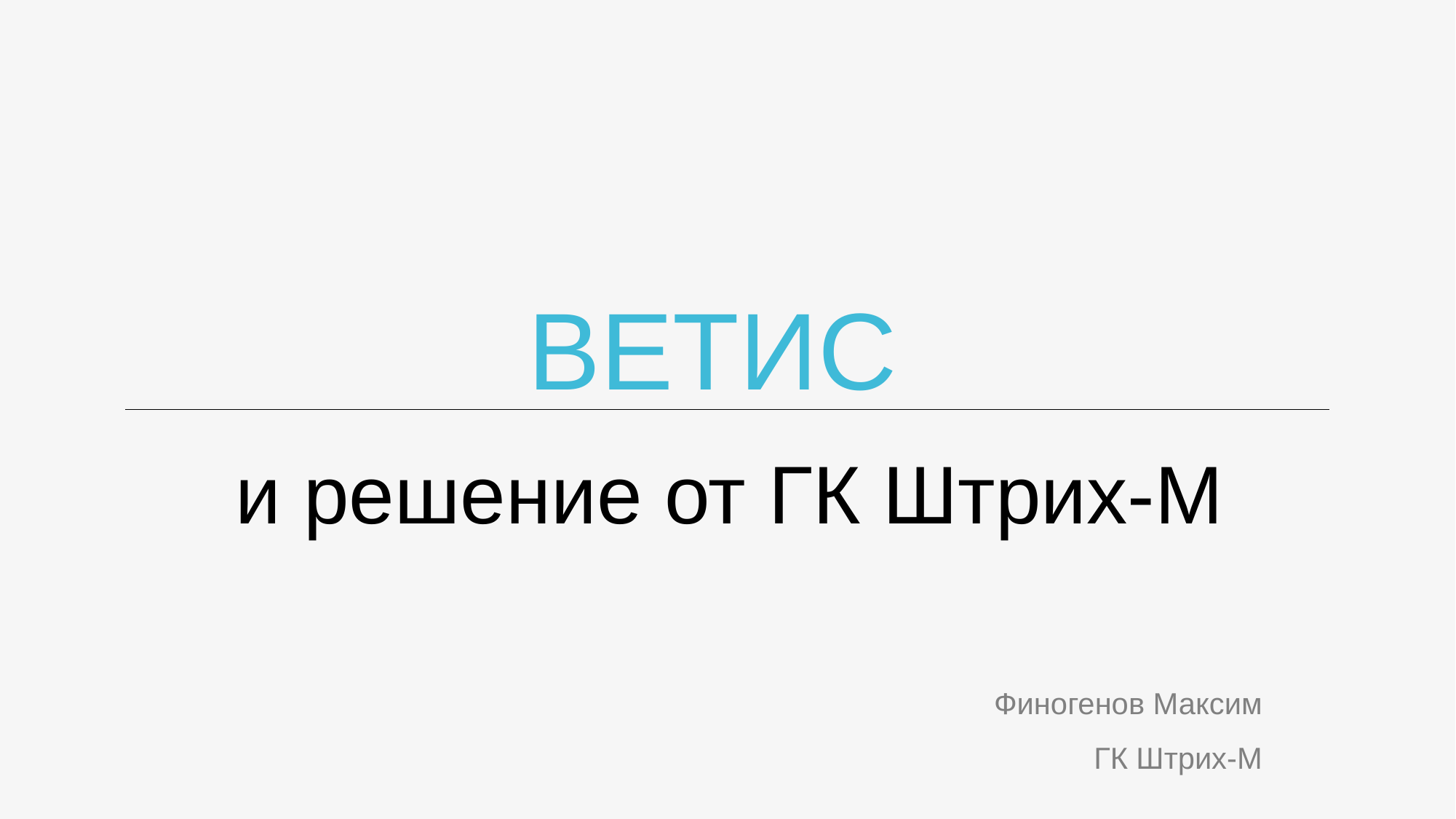

# ВЕТИС
и решение от ГК Штрих-М
Финогенов Максим
ГК Штрих-М